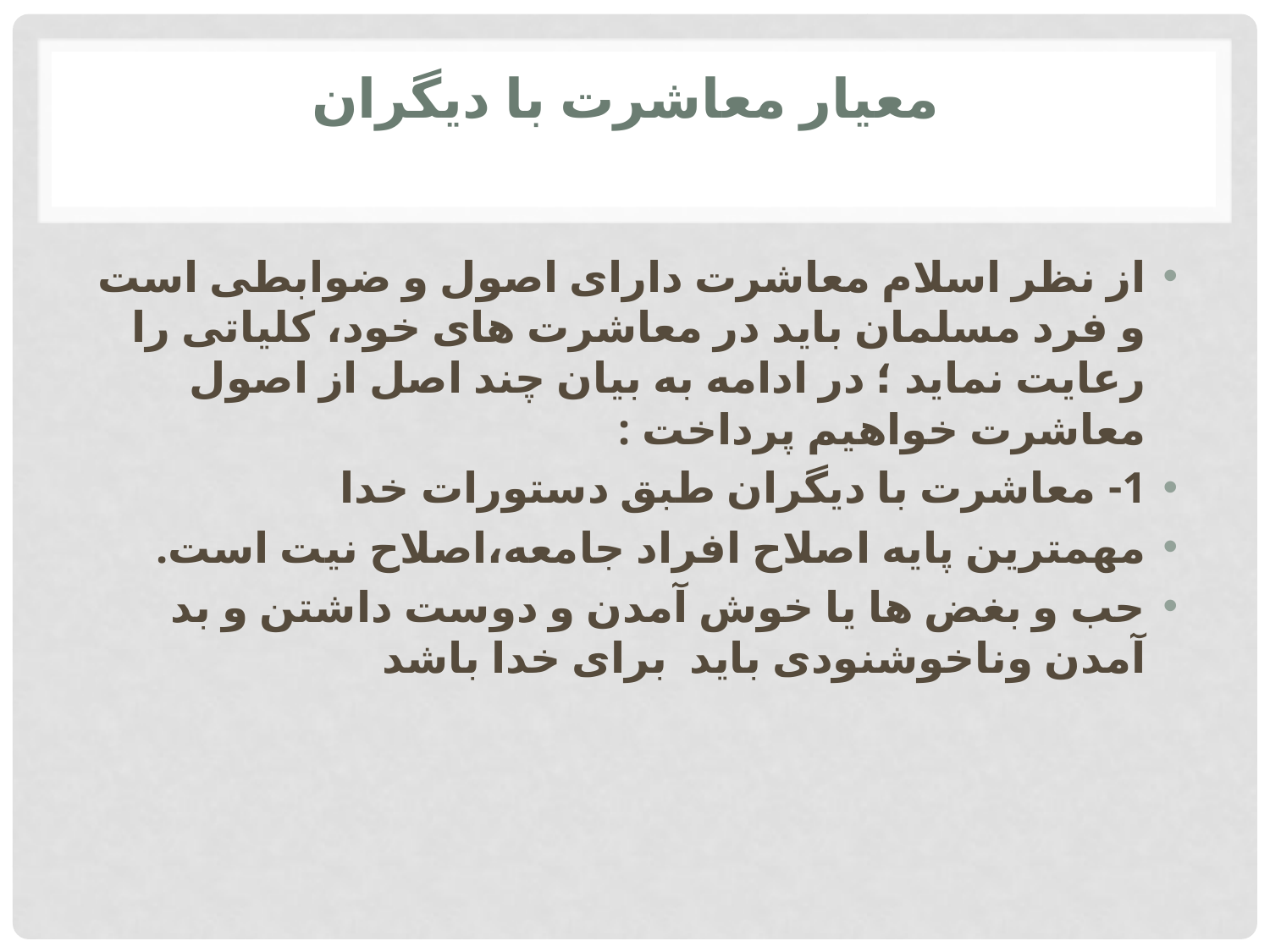

# معیار معاشرت با دیگران
از نظر اسلام معاشرت دارای اصول و ضوابطی است و فرد مسلمان باید در معاشرت های خود، کلیاتی را رعایت نماید ؛ در ادامه به بیان چند اصل از اصول معاشرت خواهیم پرداخت :
1- معاشرت با دیگران طبق دستورات خدا
مهمترین پایه اصلاح افراد جامعه،اصلاح نیت است.
حب و بغض ها یا خوش آمدن و دوست داشتن و بد آمدن وناخوشنودی باید  برای خدا باشد